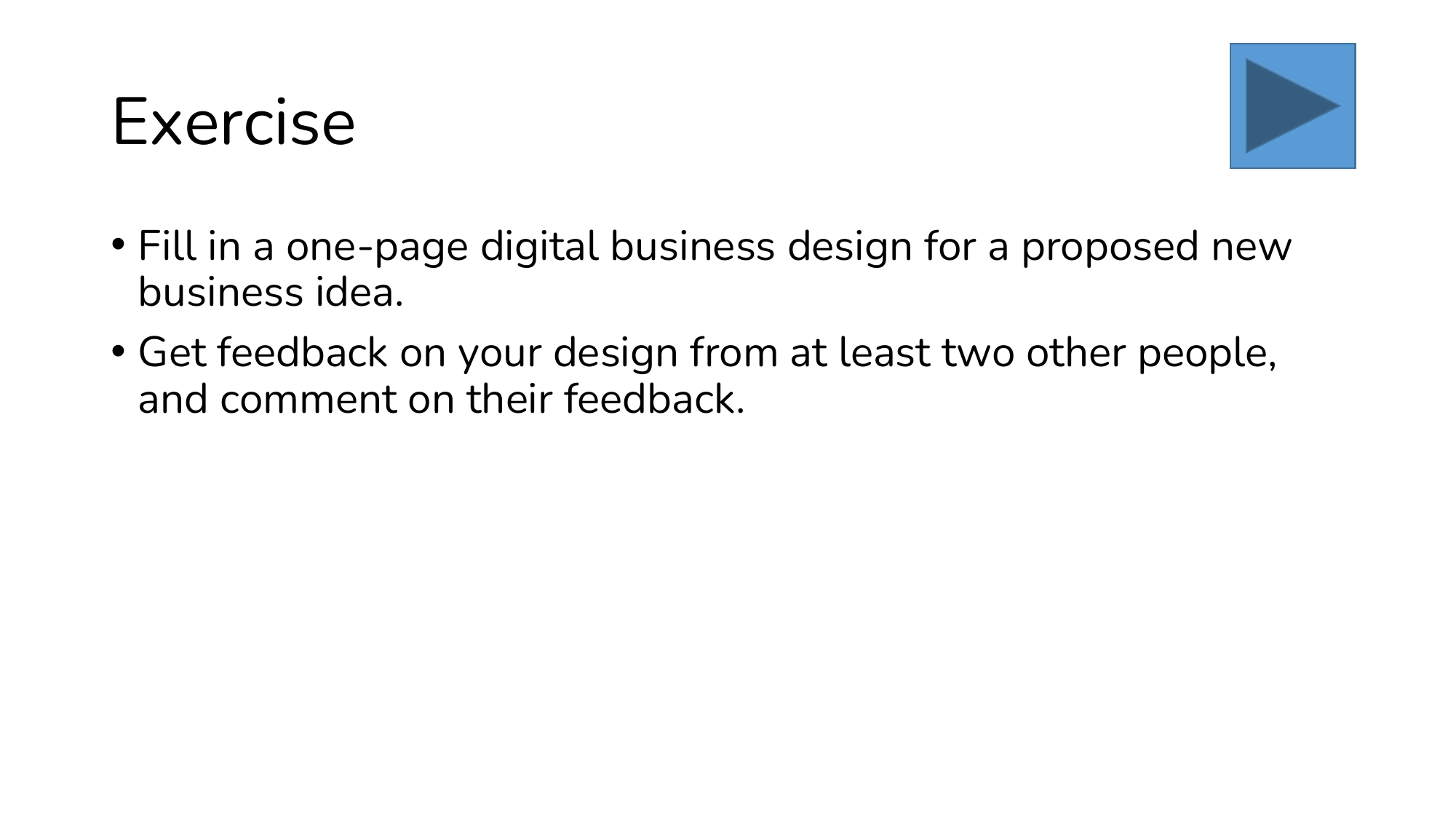

# Exercise

Fill in a one-page digital business design for a proposed new business idea.
Get feedback on your design from at least two other people, and comment on their feedback.